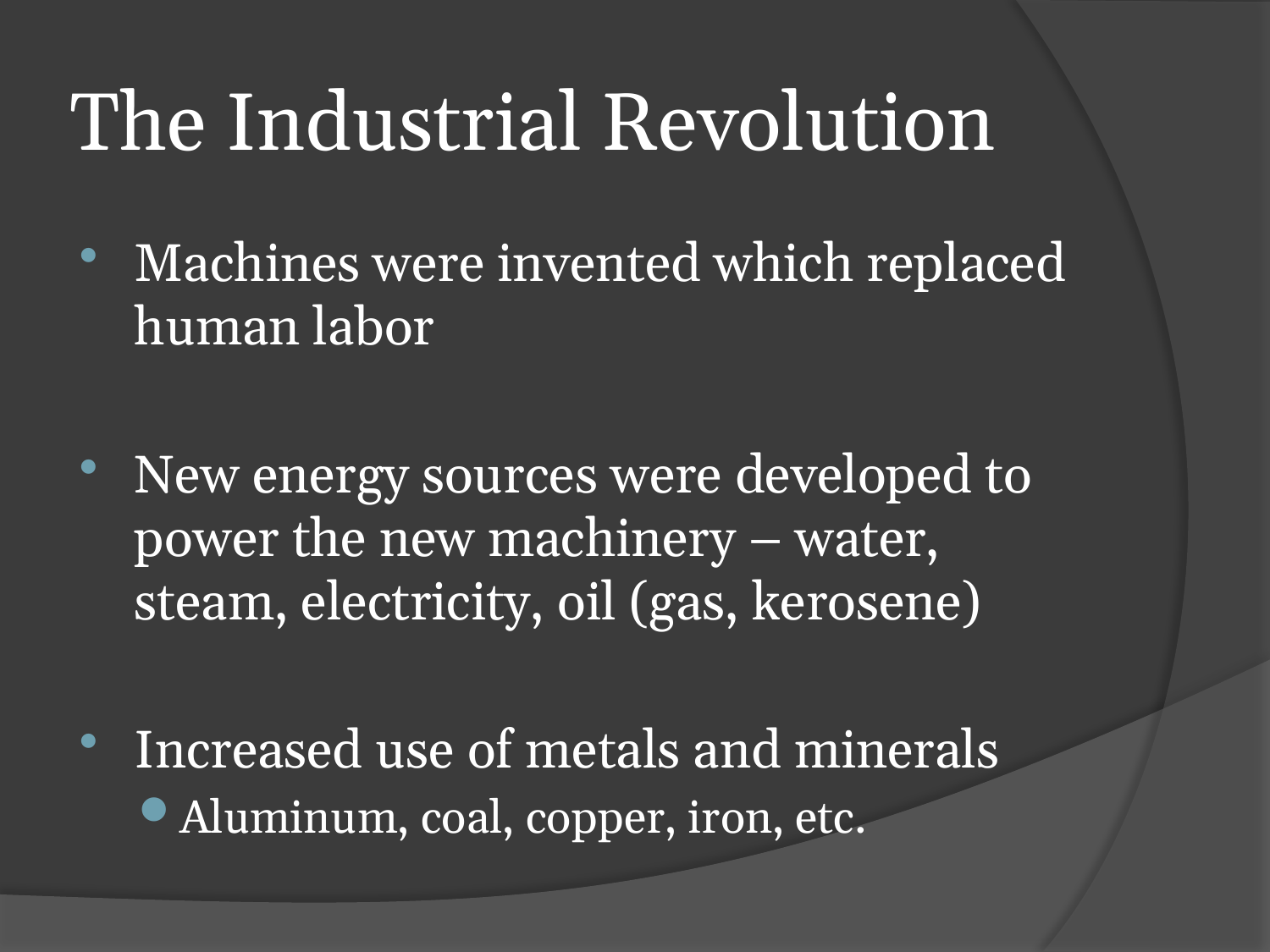

# The Industrial Revolution
Machines were invented which replaced human labor

New energy sources were developed to power the new machinery – water, steam, electricity, oil (gas, kerosene)

Increased use of metals and minerals
Aluminum, coal, copper, iron, etc.